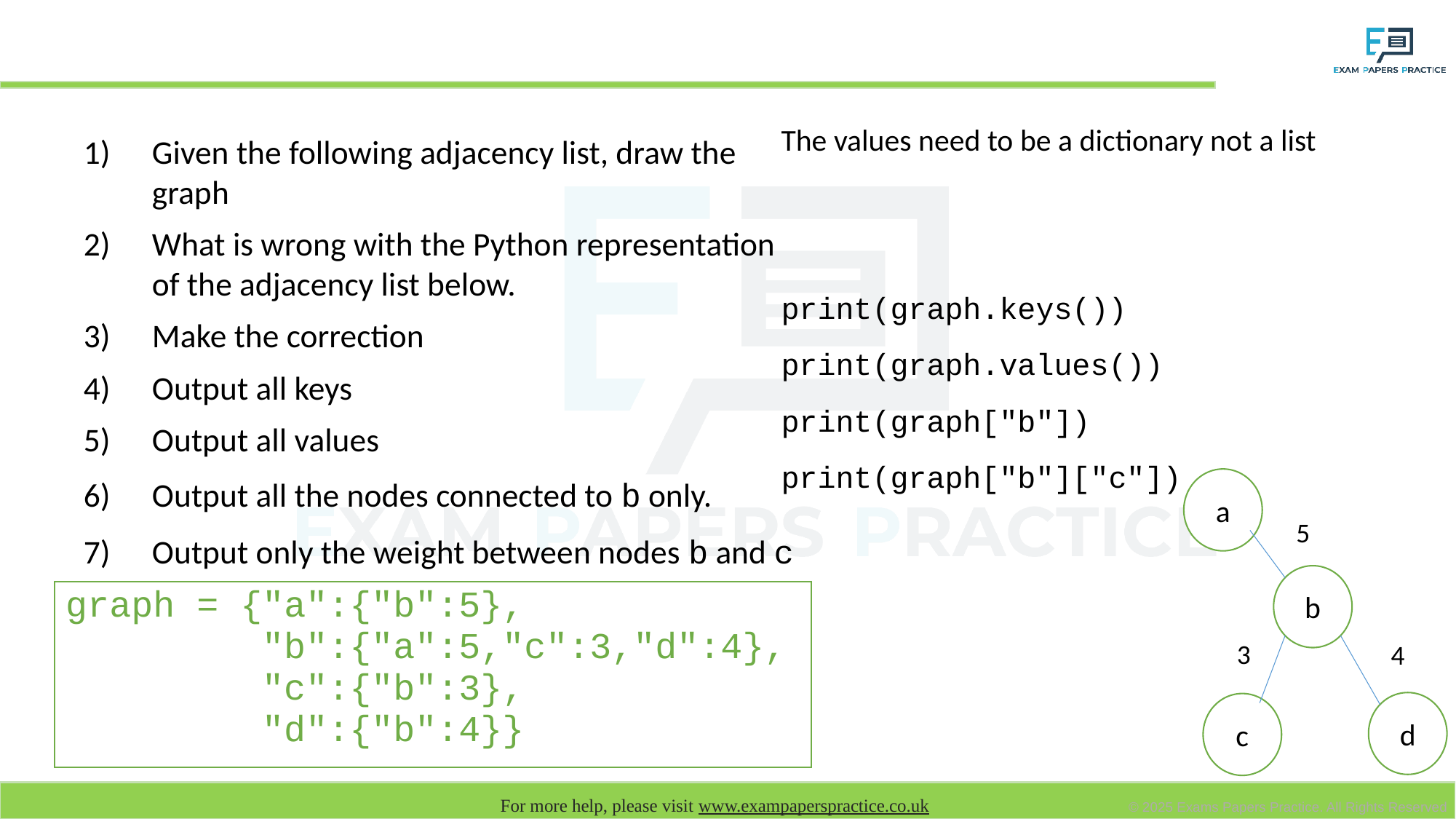

# Exercise: Representing a graph
The values need to be a dictionary not a list

print(graph.keys())
print(graph.values())
print(graph["b"])
print(graph["b"]["c"])
Given the following adjacency list, draw the graph
What is wrong with the Python representation of the adjacency list below.
Make the correction
Output all keys
Output all values
Output all the nodes connected to b only.
Output only the weight between nodes b and c
a
5
b
3
4
d
c
| graph = {"a":{"b":5}, "b":{"a":5,"c":3,"d":4}, "c":{"b":3}, "d":{"b":4}} |
| --- |